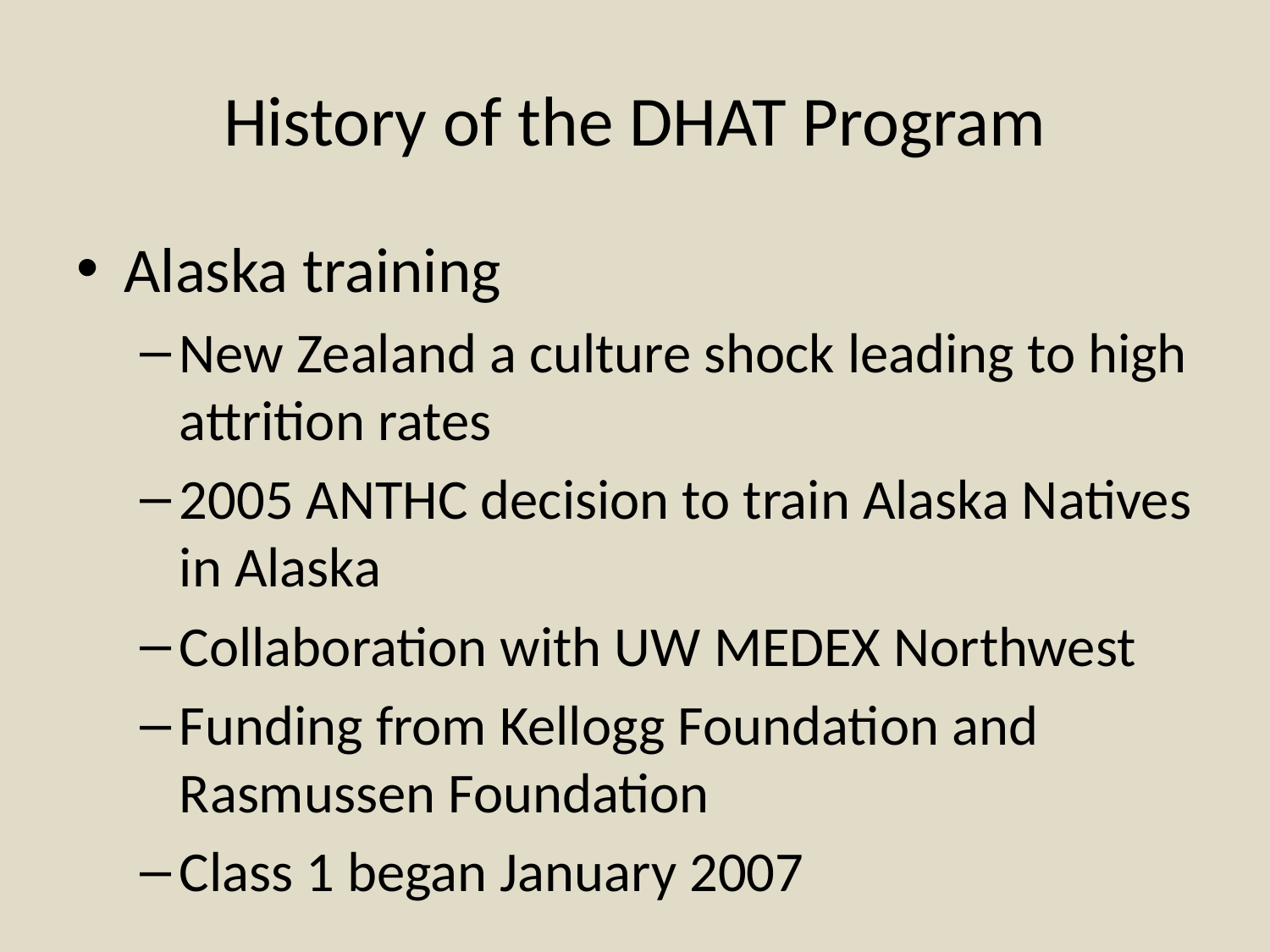

# History of the DHAT Program
Alaska training
New Zealand a culture shock leading to high attrition rates
2005 ANTHC decision to train Alaska Natives in Alaska
Collaboration with UW MEDEX Northwest
Funding from Kellogg Foundation and Rasmussen Foundation
Class 1 began January 2007